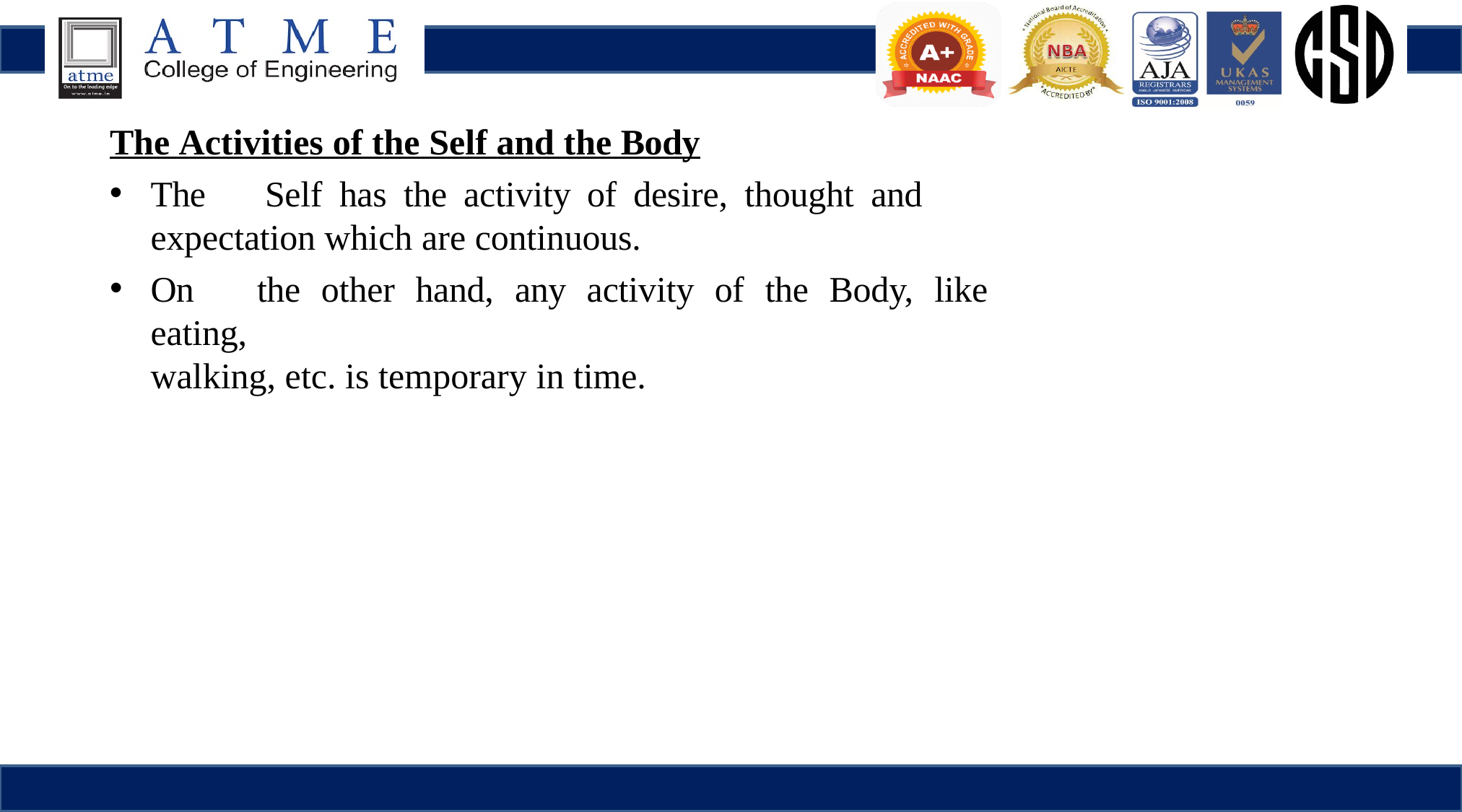

The Activities of the Self and the Body
The	Self	has	the	activity	of	desire,	thought	and	expectation which are continuous.
On	the	other	hand,	any	activity	of	the	Body,	like	eating,
walking, etc. is temporary in time.